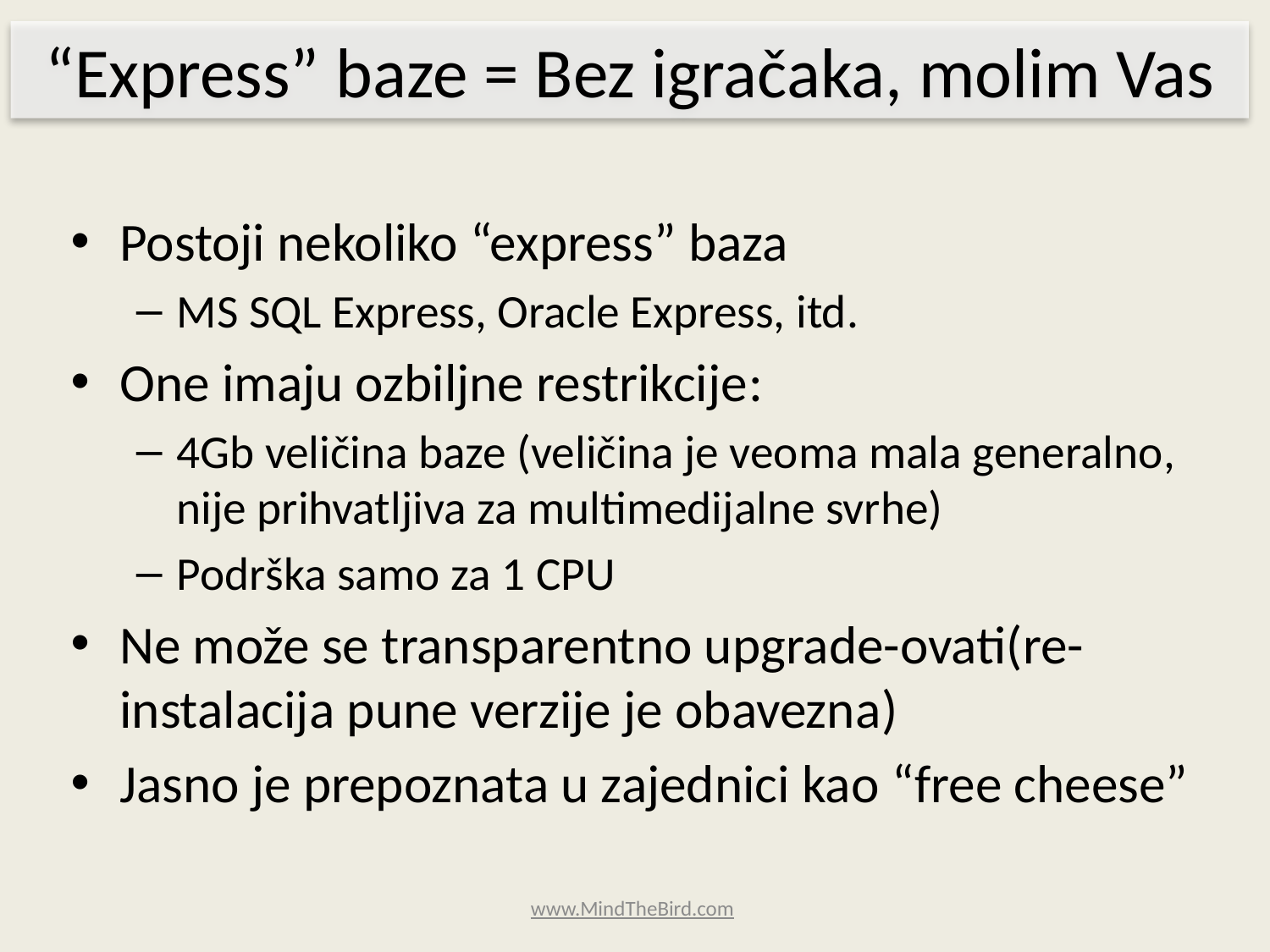

“Express” baze = Bez igračaka, molim Vas
Postoji nekoliko “express” baza
MS SQL Express, Oracle Express, itd.
One imaju ozbiljne restrikcije:
4Gb veličina baze (veličina je veoma mala generalno, nije prihvatljiva za multimedijalne svrhe)
Podrška samo za 1 CPU
Ne može se transparentno upgrade-ovati(re-instalacija pune verzije je obavezna)
Jasno je prepoznata u zajednici kao “free cheese”

www.MindTheBird.com